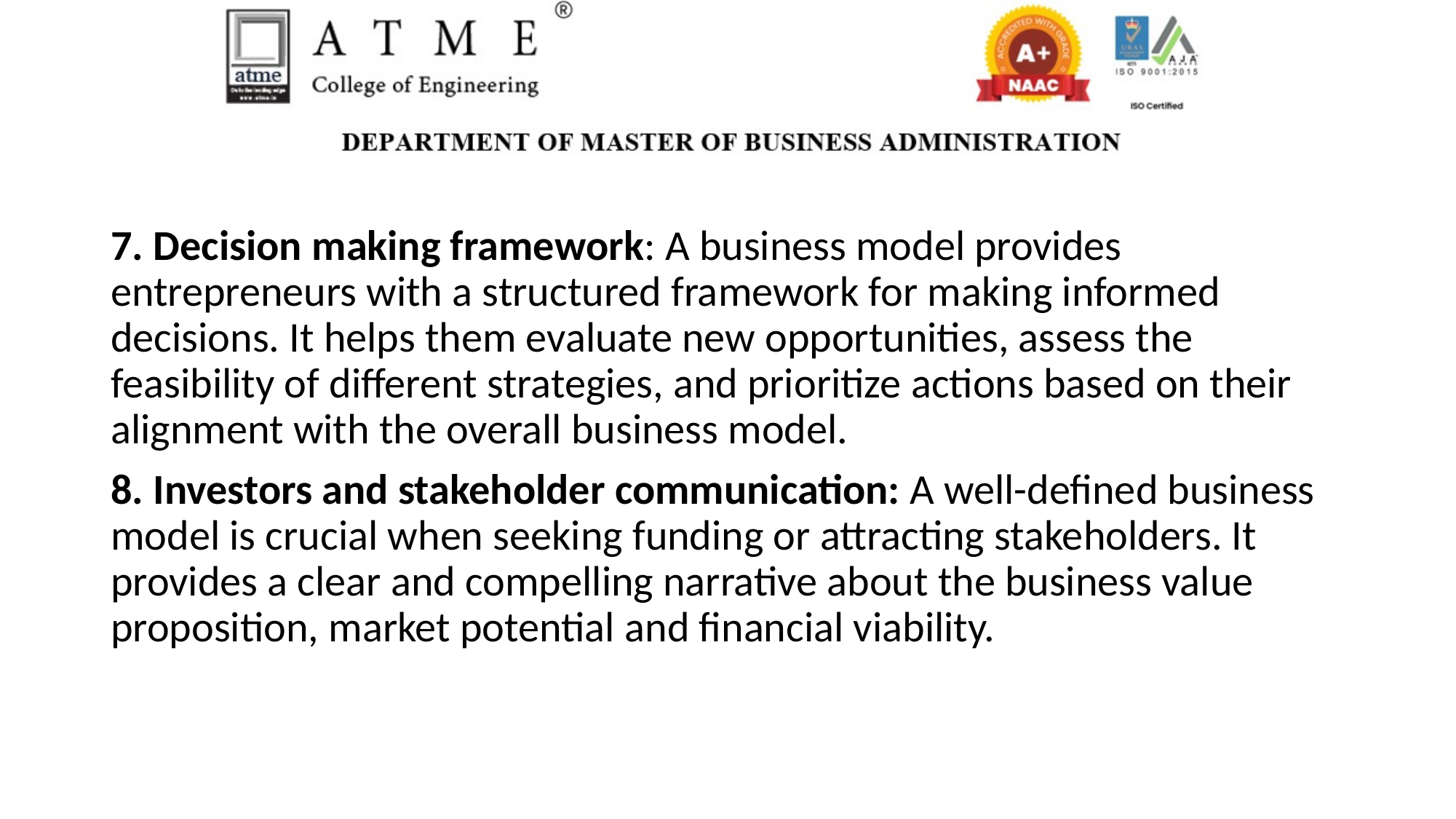

7. Decision making framework: A business model provides entrepreneurs with a structured framework for making informed decisions. It helps them evaluate new opportunities, assess the feasibility of different strategies, and prioritize actions based on their alignment with the overall business model.
8. Investors and stakeholder communication: A well-defined business model is crucial when seeking funding or attracting stakeholders. It provides a clear and compelling narrative about the business value proposition, market potential and financial viability.